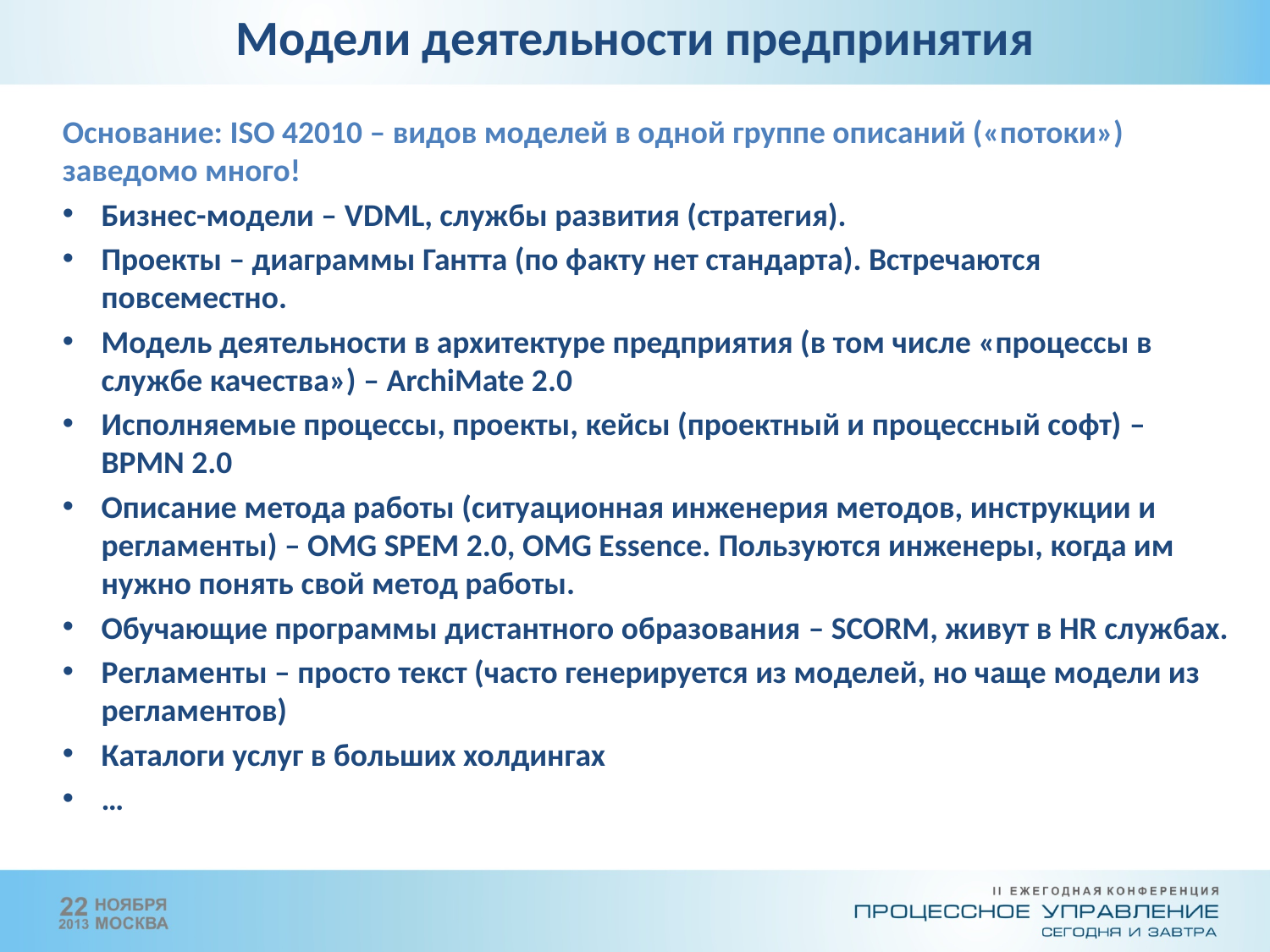

Модели деятельности предпринятия
Основание: ISO 42010 – видов моделей в одной группе описаний («потоки») заведомо много!
Бизнес-модели – VDML, службы развития (стратегия).
Проекты – диаграммы Гантта (по факту нет стандарта). Встречаются повсеместно.
Модель деятельности в архитектуре предприятия (в том числе «процессы в службе качества») – ArchiMate 2.0
Исполняемые процессы, проекты, кейсы (проектный и процессный софт) – BPMN 2.0
Описание метода работы (ситуационная инженерия методов, инструкции и регламенты) – OMG SPEM 2.0, OMG Essence. Пользуются инженеры, когда им нужно понять свой метод работы.
Обучающие программы дистантного образования – SCORM, живут в HR службах.
Регламенты – просто текст (часто генерируется из моделей, но чаще модели из регламентов)
Каталоги услуг в больших холдингах
…